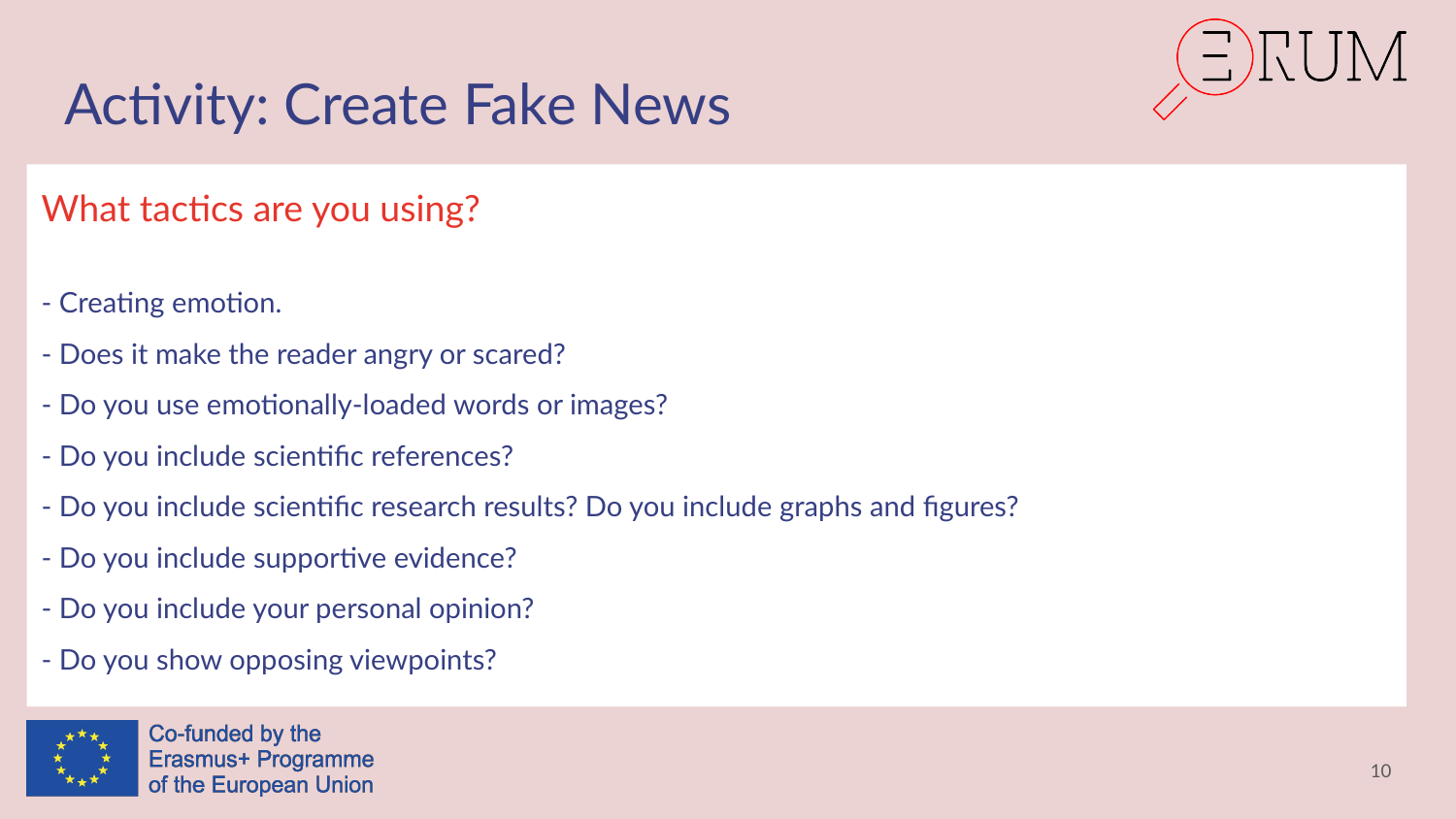

# Activity: Create Fake News
What tactics are you using?

- Creating emotion.
- Does it make the reader angry or scared?
- Do you use emotionally-loaded words or images?
- Do you include scientific references?
- Do you include scientific research results? Do you include graphs and figures?
- Do you include supportive evidence?
- Do you include your personal opinion?
- Do you show opposing viewpoints?
10